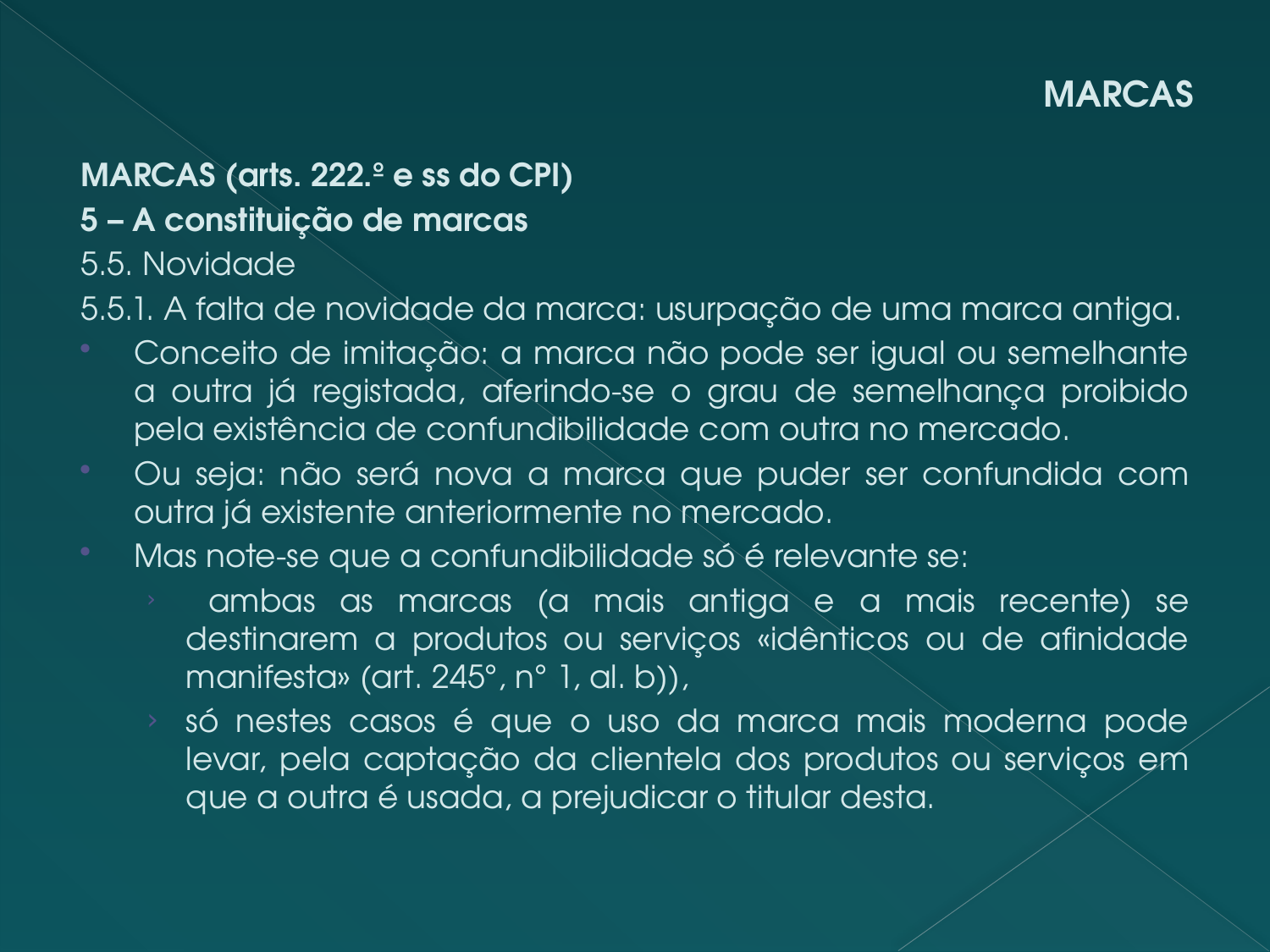

# MARCAS
MARCAS (arts. 222.º e ss do CPI)
5 – A constituição de marcas
5.5. Novidade
5.5.1. A falta de novidade da marca: usurpação de uma marca antiga.
Conceito de imitação: a marca não pode ser igual ou semelhante a outra já registada, aferindo-se o grau de semelhança proibido pela existência de confundibilidade com outra no mercado.
Ou seja: não será nova a marca que puder ser confundida com outra já existente anteriormente no mercado.
Mas note-se que a confundibilidade só é relevante se:
 ambas as marcas (a mais antiga e a mais recente) se destinarem a produtos ou serviços «idênticos ou de afinidade manifesta» (art. 245°, n° 1, al. b)),
só nestes casos é que o uso da marca mais moderna pode levar, pela captação da clientela dos produtos ou serviços em que a outra é usada, a prejudicar o titular desta.